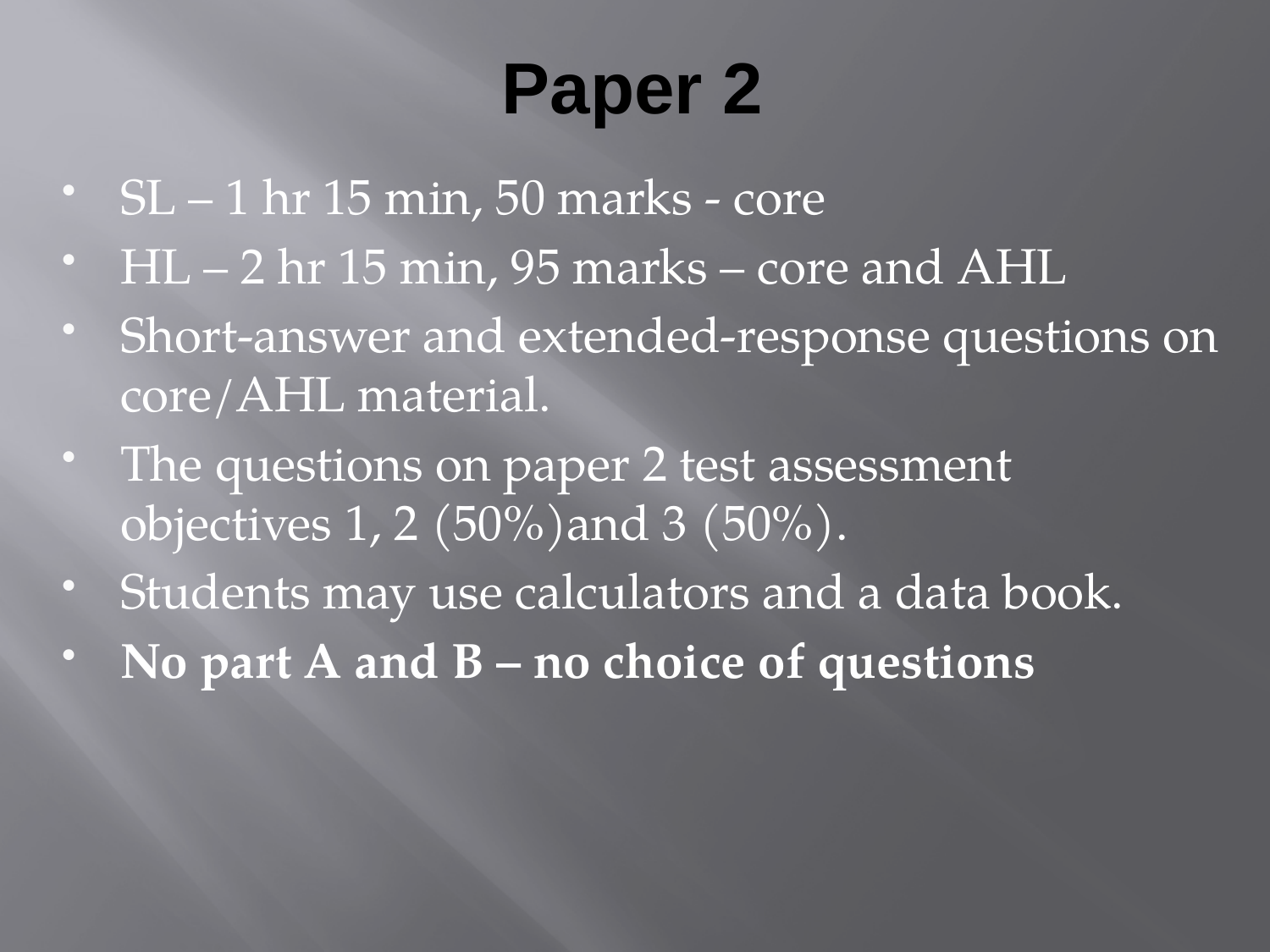

# Paper 2
SL – 1 hr 15 min, 50 marks - core
HL – 2 hr 15 min, 95 marks – core and AHL
Short-answer and extended-response questions on core/AHL material.
The questions on paper 2 test assessment objectives 1, 2 (50%)and 3 (50%).
Students may use calculators and a data book.
No part A and B – no choice of questions